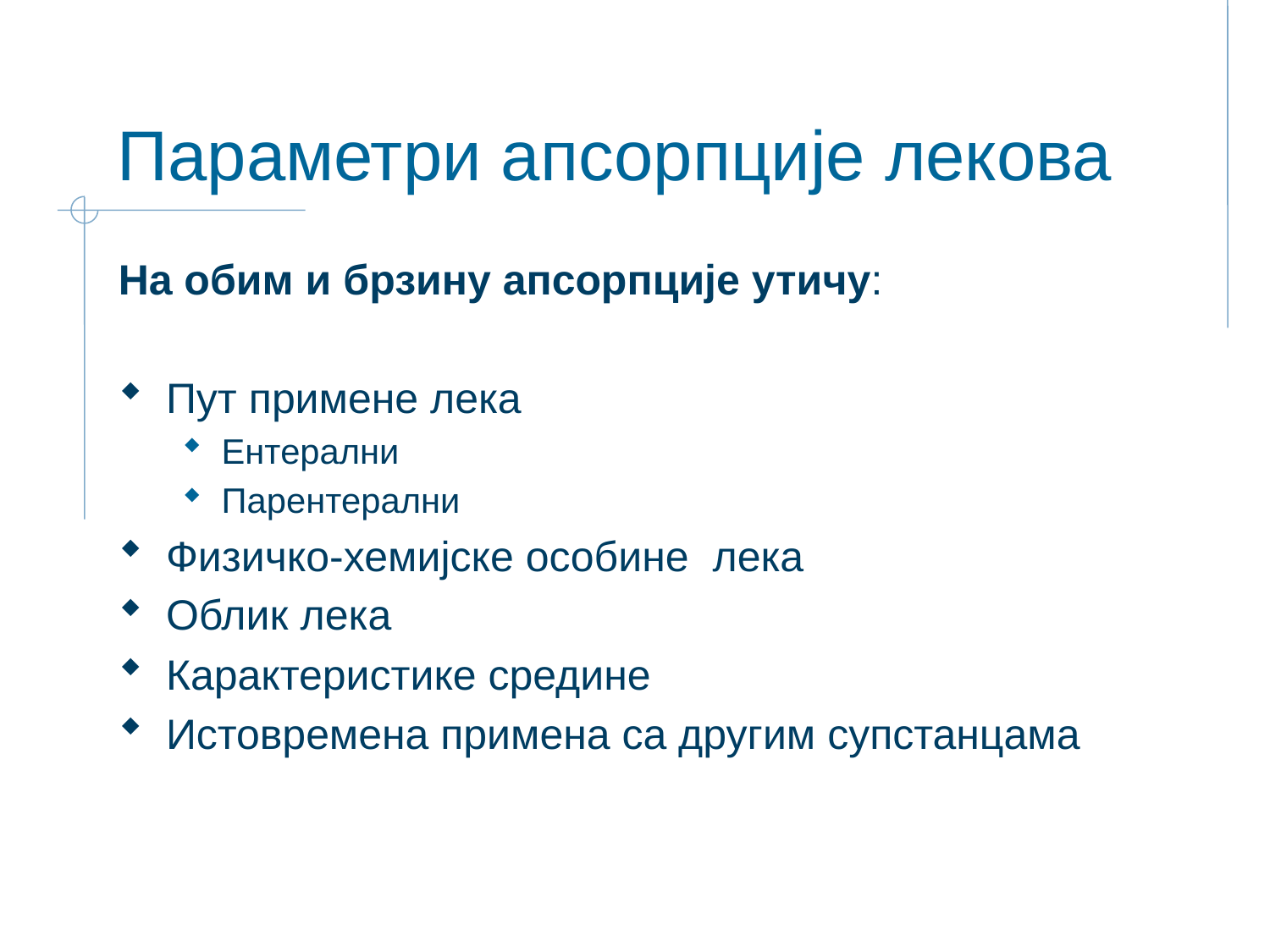

# Параметри апсорпције лекова
На обим и брзину апсорпције утичу:

Пут примене лека
Ентерални
Парентерални
Физичко-хемијске особине  лека
Облик лека
Карактеристике средине
Истовремена примена са другим супстанцама